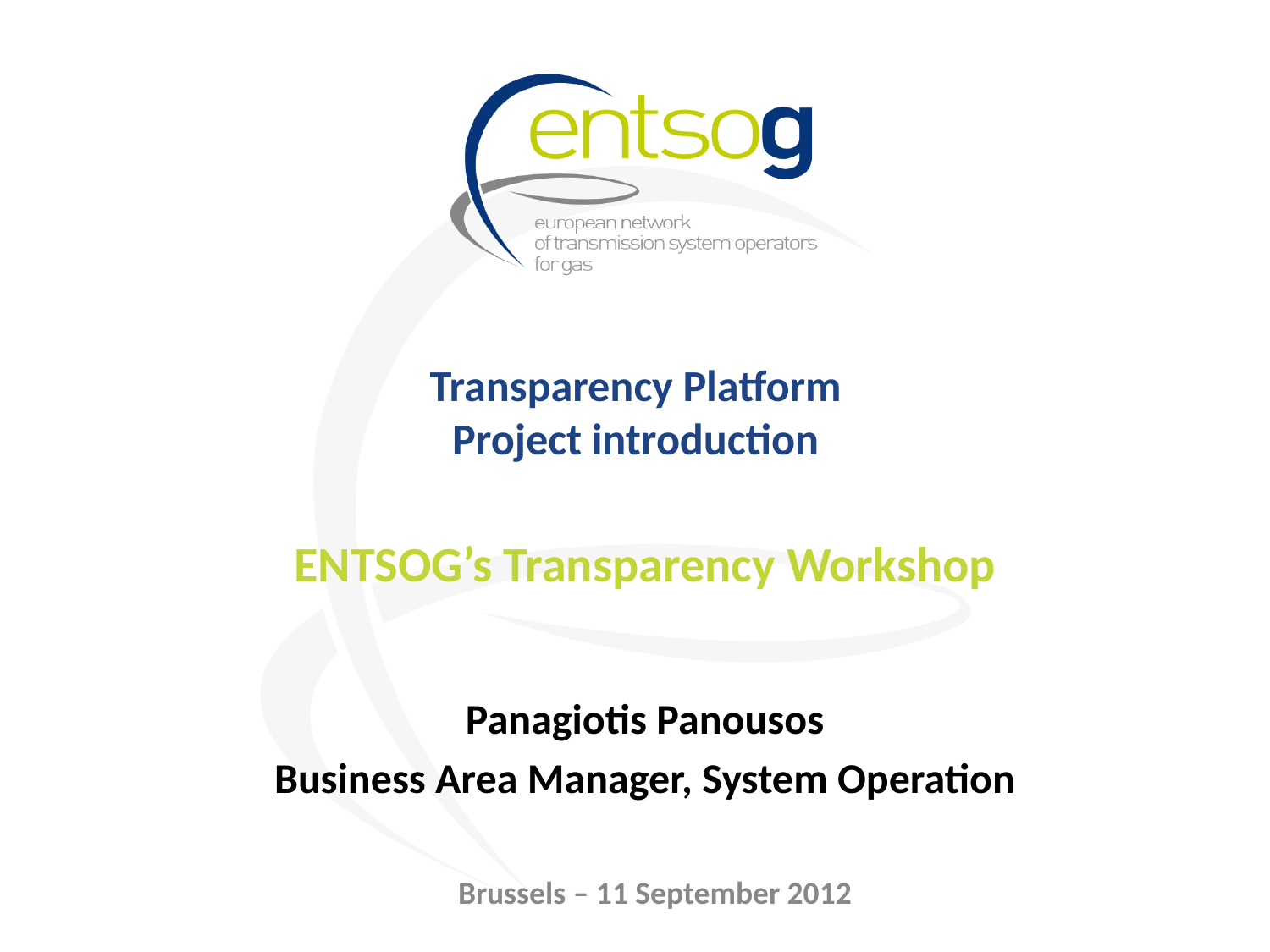

# Transparency Platform Project introduction
ENTSOG’s Transparency Workshop
Panagiotis Panousos
Business Area Manager, System Operation
Brussels – 11 September 2012